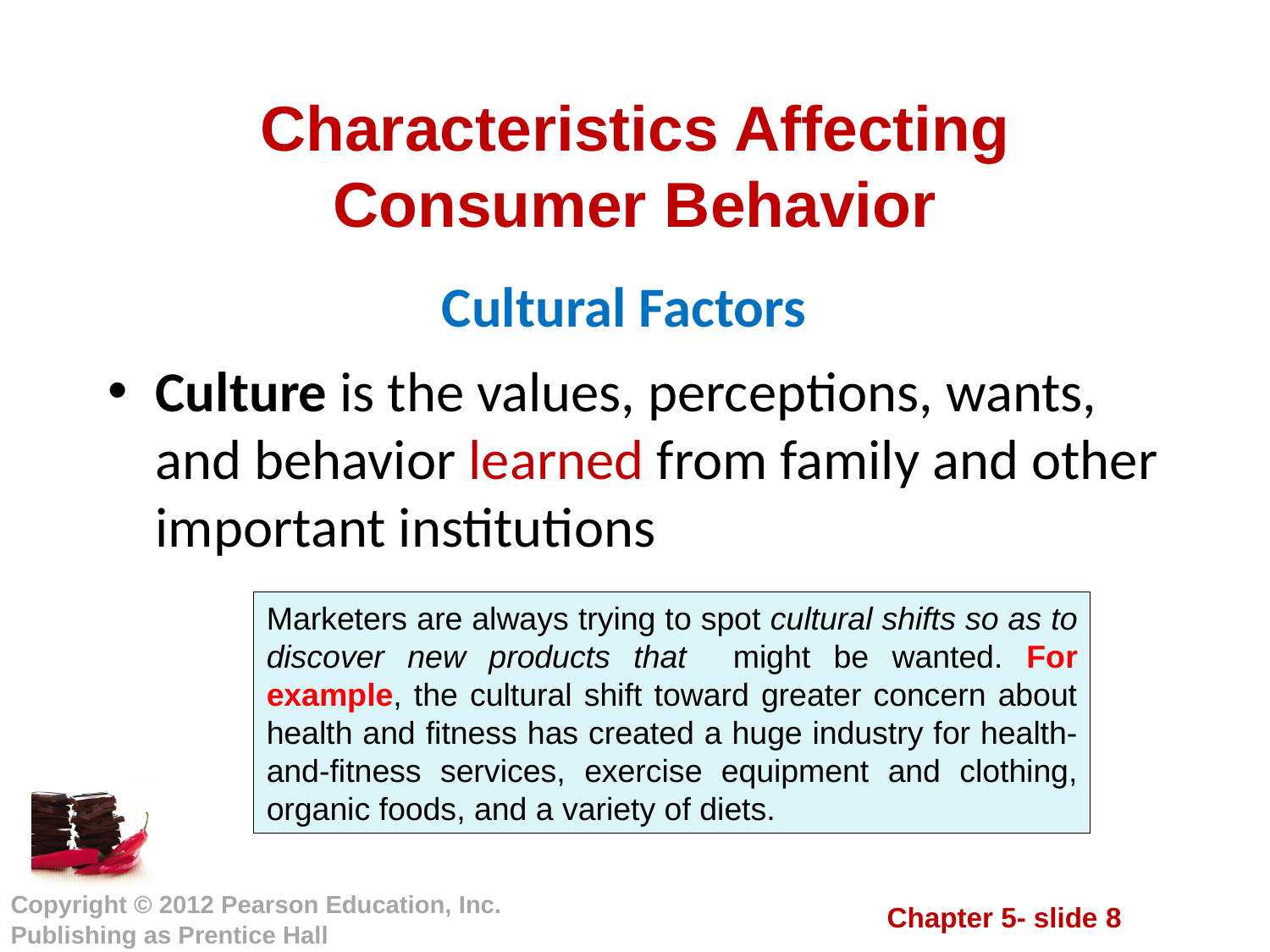

# Characteristics Affecting Consumer Behavior
Cultural Factors

Culture is the values, perceptions, wants, and behavior learned from family and other important institutions
Marketers are always trying to spot cultural shifts so as to discover new products that  might be wanted. For example, the cultural shift toward greater concern about health and fitness has created a huge industry for health-and-fitness services, exercise equipment and clothing, organic foods, and a variety of diets.